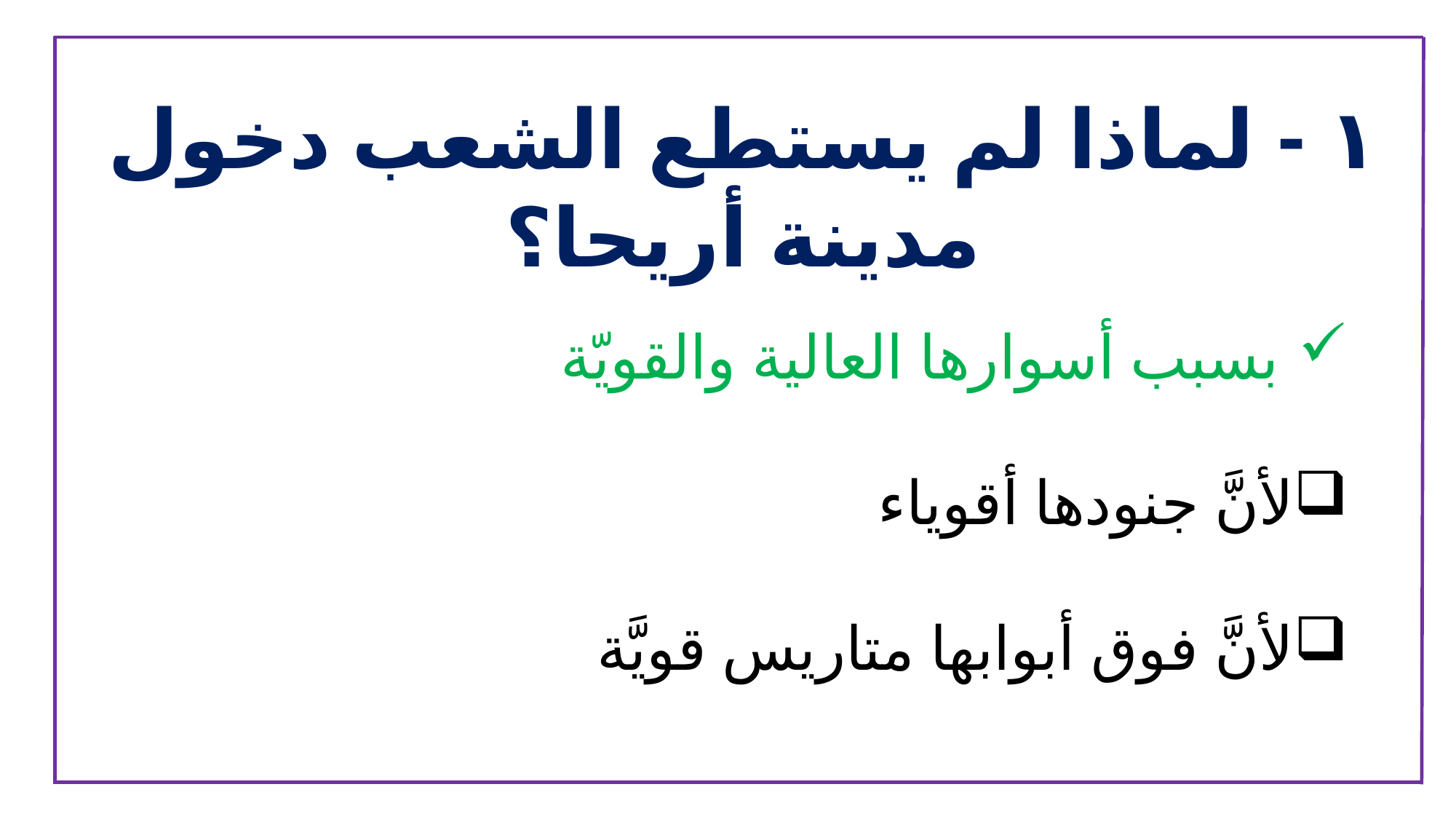

١ - لماذا لم يستطع الشعب دخول مدينة أريحا؟
بسبب أسوارها العالية والقويّة
لأنَّ جنودها أقوياء
لأنَّ فوق أبوابها متاريس قويَّة